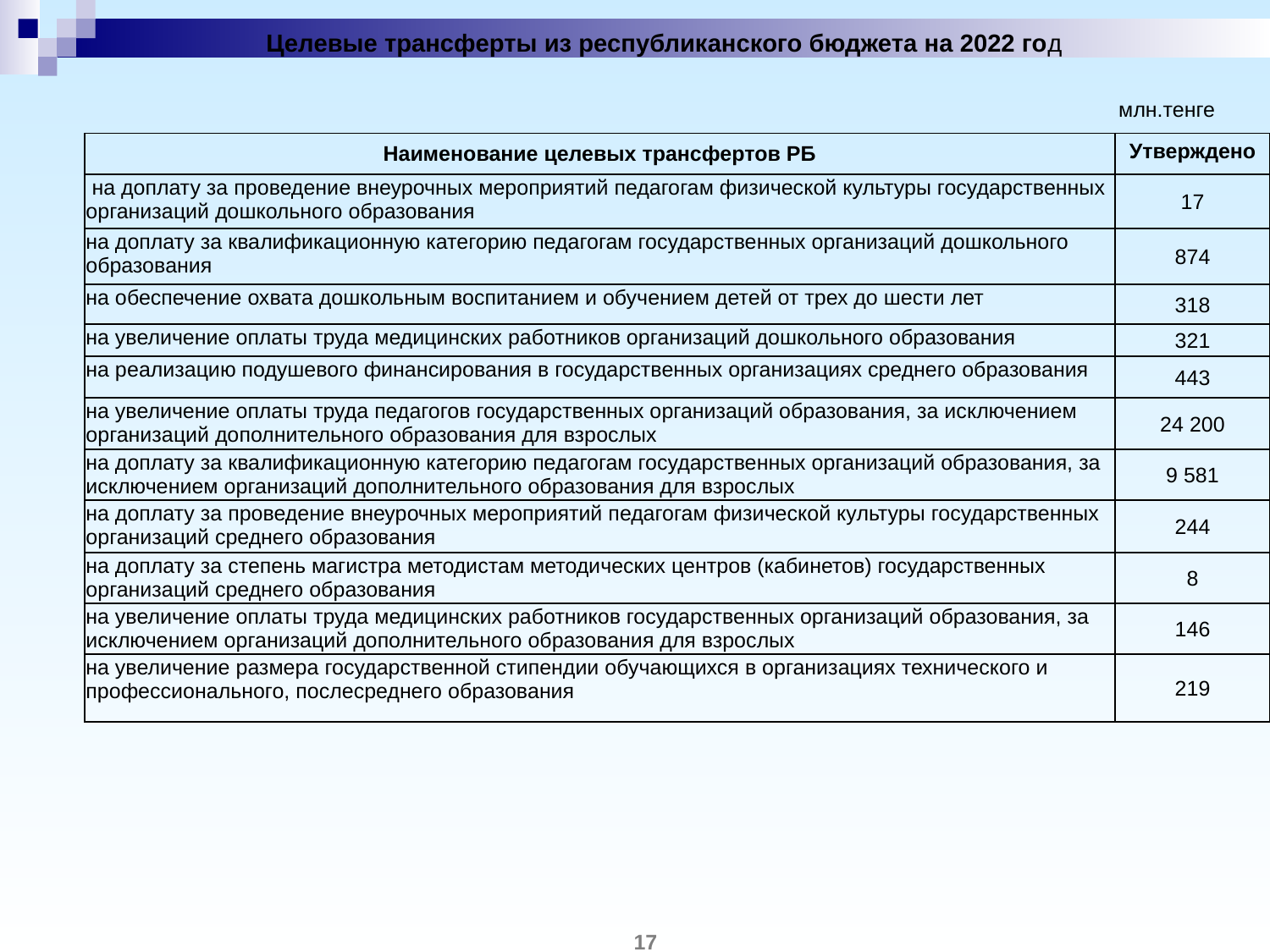

Целевые трансферты из республиканского бюджета на 2022 год
млн.тенге
| Наименование целевых трансфертов РБ | Утверждено |
| --- | --- |
| на доплату за проведение внеурочных мероприятий педагогам физической культуры государственных организаций дошкольного образования | 17 |
| на доплату за квалификационную категорию педагогам государственных организаций дошкольного образования | 874 |
| на обеспечение охвата дошкольным воспитанием и обучением детей от трех до шести лет | 318 |
| на увеличение оплаты труда медицинских работников организаций дошкольного образования | 321 |
| на реализацию подушевого финансирования в государственных организациях среднего образования | 443 |
| на увеличение оплаты труда педагогов государственных организаций образования, за исключением организаций дополнительного образования для взрослых | 24 200 |
| на доплату за квалификационную категорию педагогам государственных организаций образования, за исключением организаций дополнительного образования для взрослых | 9 581 |
| на доплату за проведение внеурочных мероприятий педагогам физической культуры государственных организаций среднего образования | 244 |
| на доплату за степень магистра методистам методических центров (кабинетов) государственных организаций среднего образования | 8 |
| на увеличение оплаты труда медицинских работников государственных организаций образования, за исключением организаций дополнительного образования для взрослых | 146 |
| на увеличение размера государственной стипендии обучающихся в организациях технического и профессионального, послесреднего образования | 219 |
17